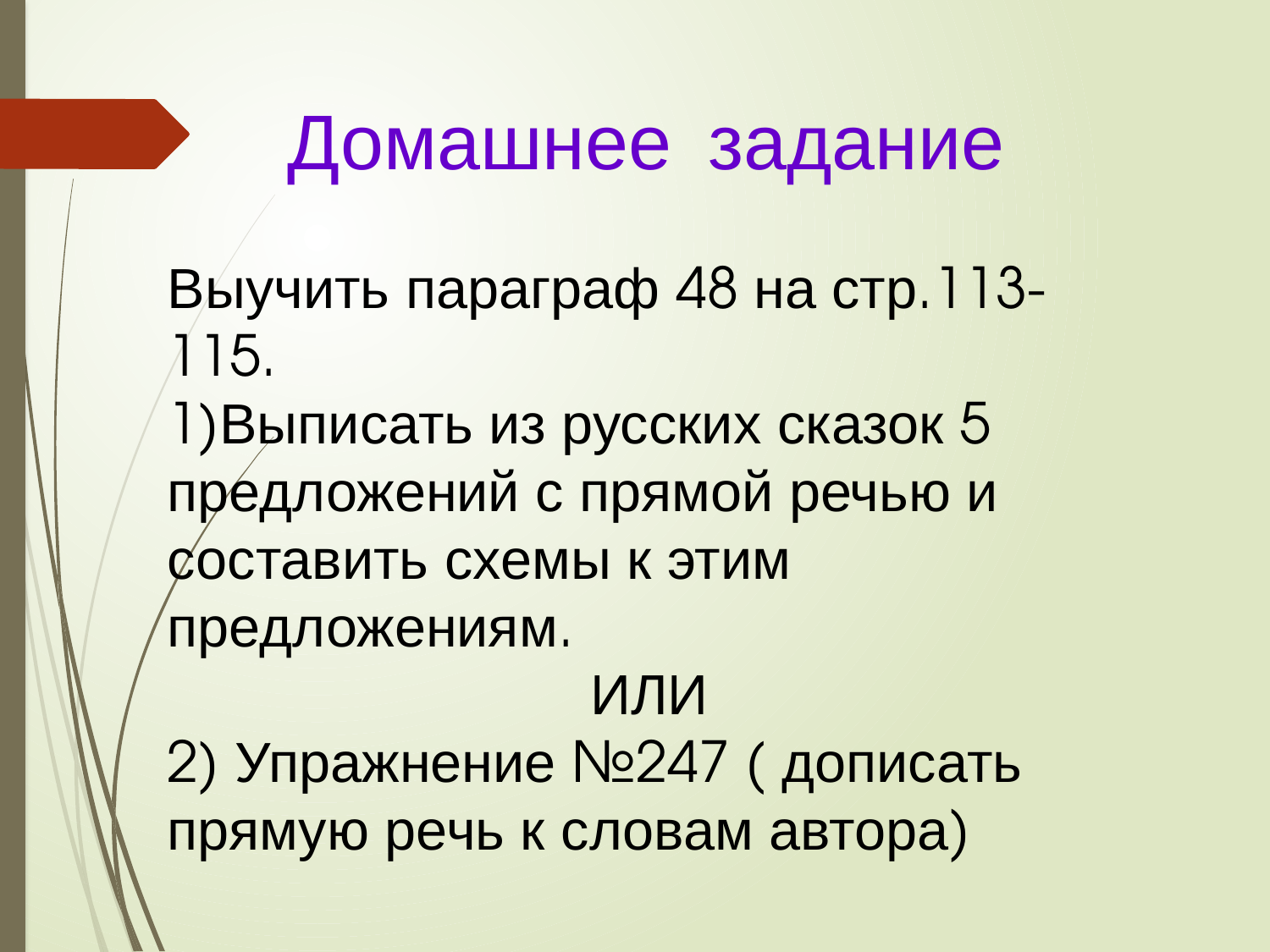

Домашнее  задание
Выучить параграф 48 на стр.113-115.
1)Выписать из русских сказок 5 предложений с прямой речью и составить схемы к этим предложениям.
                           ИЛИ
2) Упражнение №247 ( дописать прямую речь к словам автора)